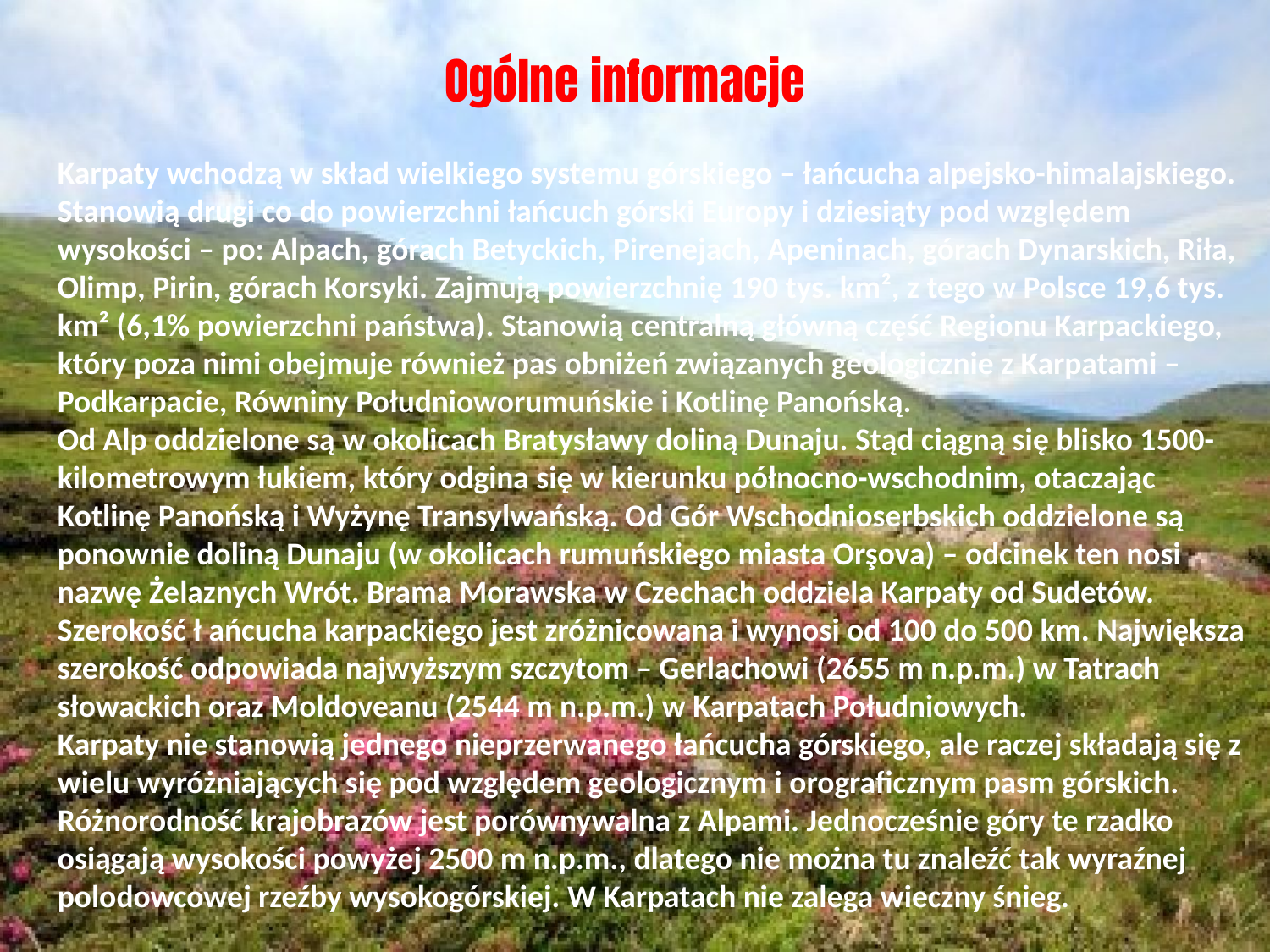

Ogólne informacje
Karpaty wchodzą w skład wielkiego systemu górskiego – łańcucha alpejsko-himalajskiego. Stanowią drugi co do powierzchni łańcuch górski Europy i dziesiąty pod względem wysokości – po: Alpach, górach Betyckich, Pirenejach, Apeninach, górach Dynarskich, Riła, Olimp, Pirin, górach Korsyki. Zajmują powierzchnię 190 tys. km², z tego w Polsce 19,6 tys. km² (6,1% powierzchni państwa). Stanowią centralną główną część Regionu Karpackiego, który poza nimi obejmuje również pas obniżeń związanych geologicznie z Karpatami – Podkarpacie, Równiny Południoworumuńskie i Kotlinę Panońską.
Od Alp oddzielone są w okolicach Bratysławy doliną Dunaju. Stąd ciągną się blisko 1500-kilometrowym łukiem, który odgina się w kierunku północno-wschodnim, otaczając Kotlinę Panońską i Wyżynę Transylwańską. Od Gór Wschodnioserbskich oddzielone są ponownie doliną Dunaju (w okolicach rumuńskiego miasta Orşova) – odcinek ten nosi nazwę Żelaznych Wrót. Brama Morawska w Czechach oddziela Karpaty od Sudetów.
Szerokość ł ańcucha karpackiego jest zróżnicowana i wynosi od 100 do 500 km. Największa szerokość odpowiada najwyższym szczytom – Gerlachowi (2655 m n.p.m.) w Tatrach słowackich oraz Moldoveanu (2544 m n.p.m.) w Karpatach Południowych.
Karpaty nie stanowią jednego nieprzerwanego łańcucha górskiego, ale raczej składają się z wielu wyróżniających się pod względem geologicznym i orograficznym pasm górskich. Różnorodność krajobrazów jest porównywalna z Alpami. Jednocześnie góry te rzadko osiągają wysokości powyżej 2500 m n.p.m., dlatego nie można tu znaleźć tak wyraźnej polodowcowej rzeźby wysokogórskiej. W Karpatach nie zalega wieczny śnieg.